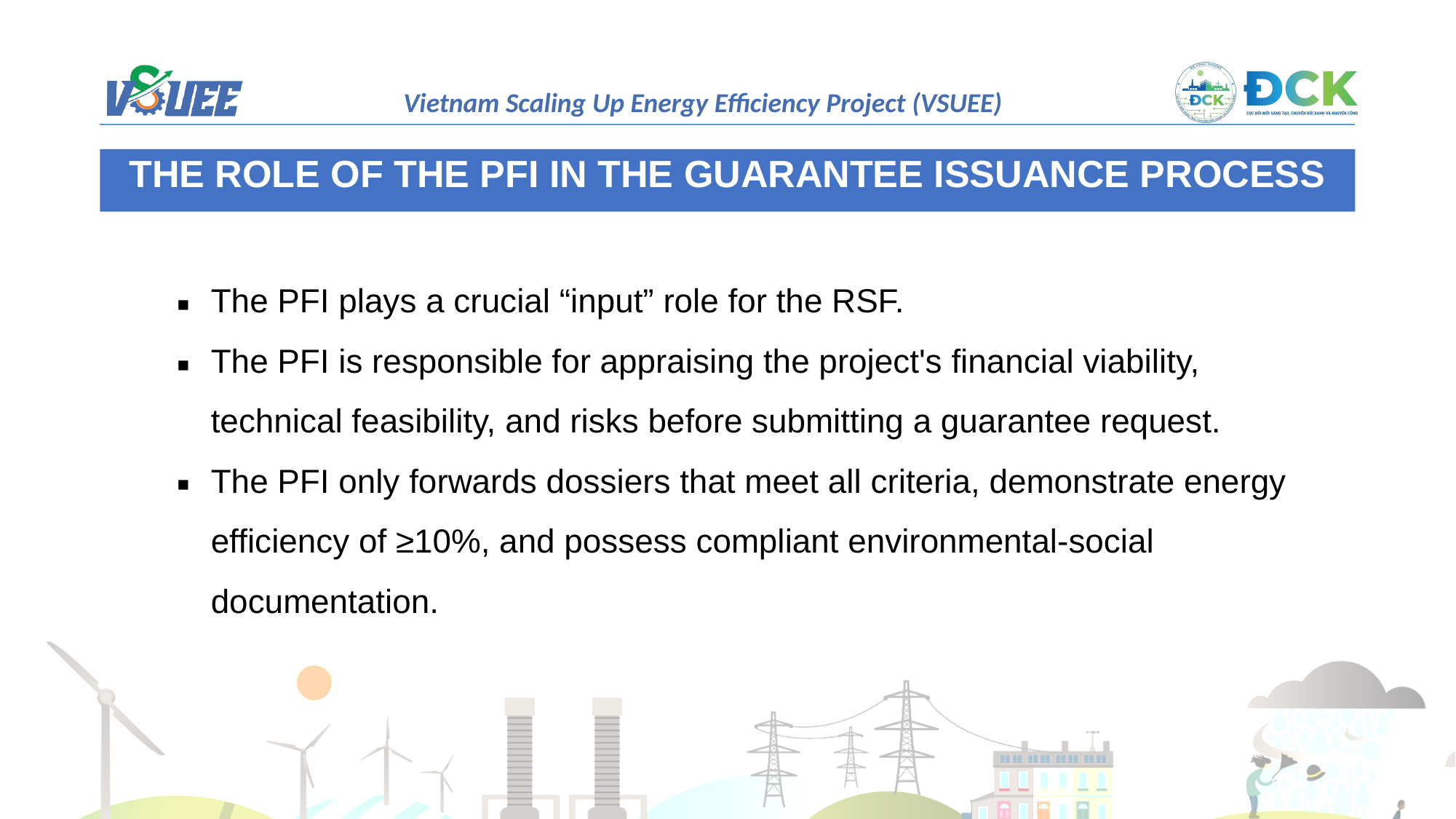

THE ROLE OF THE PFI IN THE GUARANTEE ISSUANCE PROCESS
The PFI plays a crucial “input” role for the RSF.
The PFI is responsible for appraising the project's financial viability, technical feasibility, and risks before submitting a guarantee request.
The PFI only forwards dossiers that meet all criteria, demonstrate energy efficiency of ≥10%, and possess compliant environmental-social documentation.